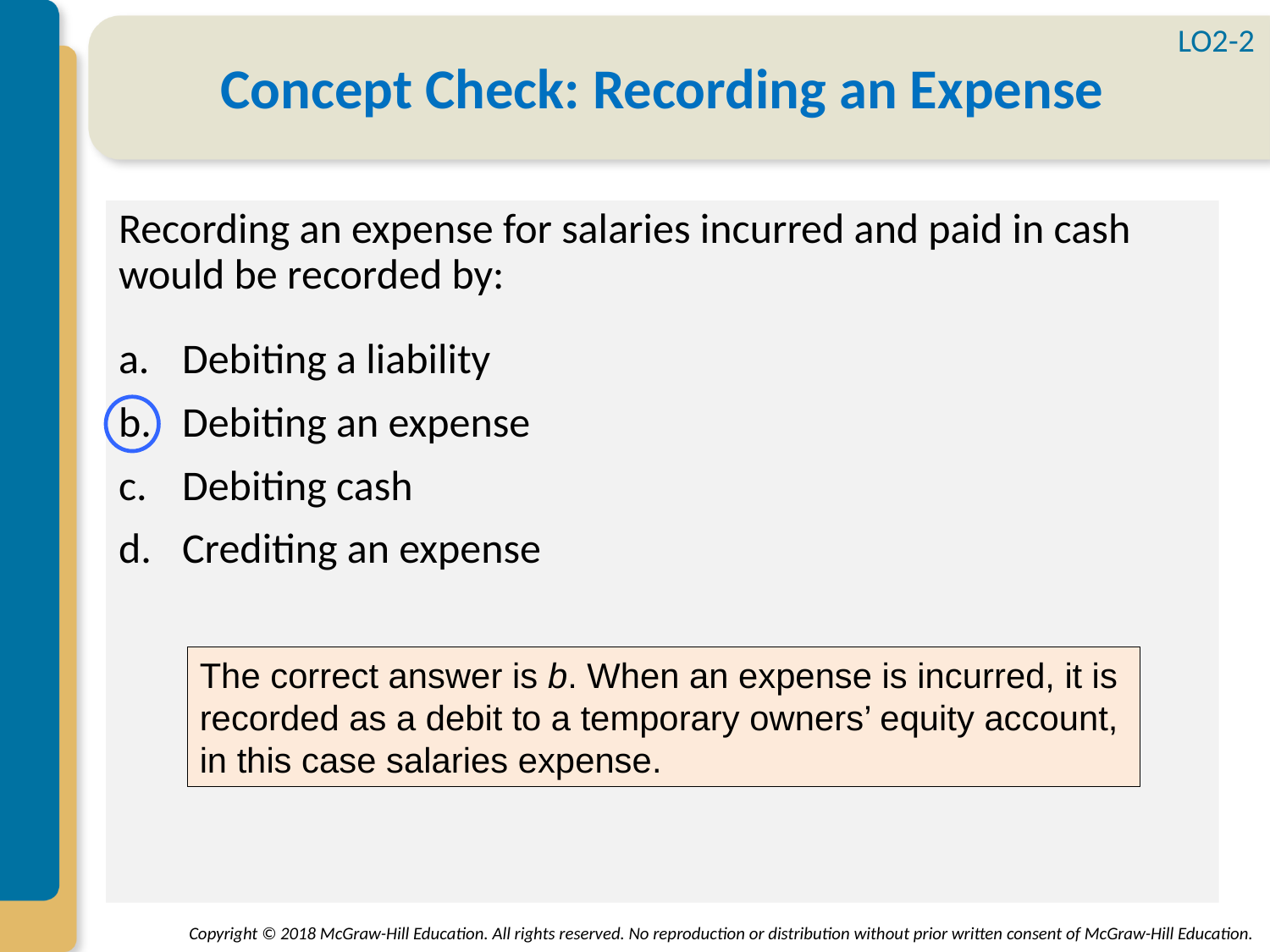

LO2-2
# Concept Check: Recording an Expense
Recording an expense for salaries incurred and paid in cash would be recorded by:
Debiting a liability
Debiting an expense
Debiting cash
Crediting an expense

The correct answer is b. When an expense is incurred, it is recorded as a debit to a temporary owners’ equity account, in this case salaries expense.